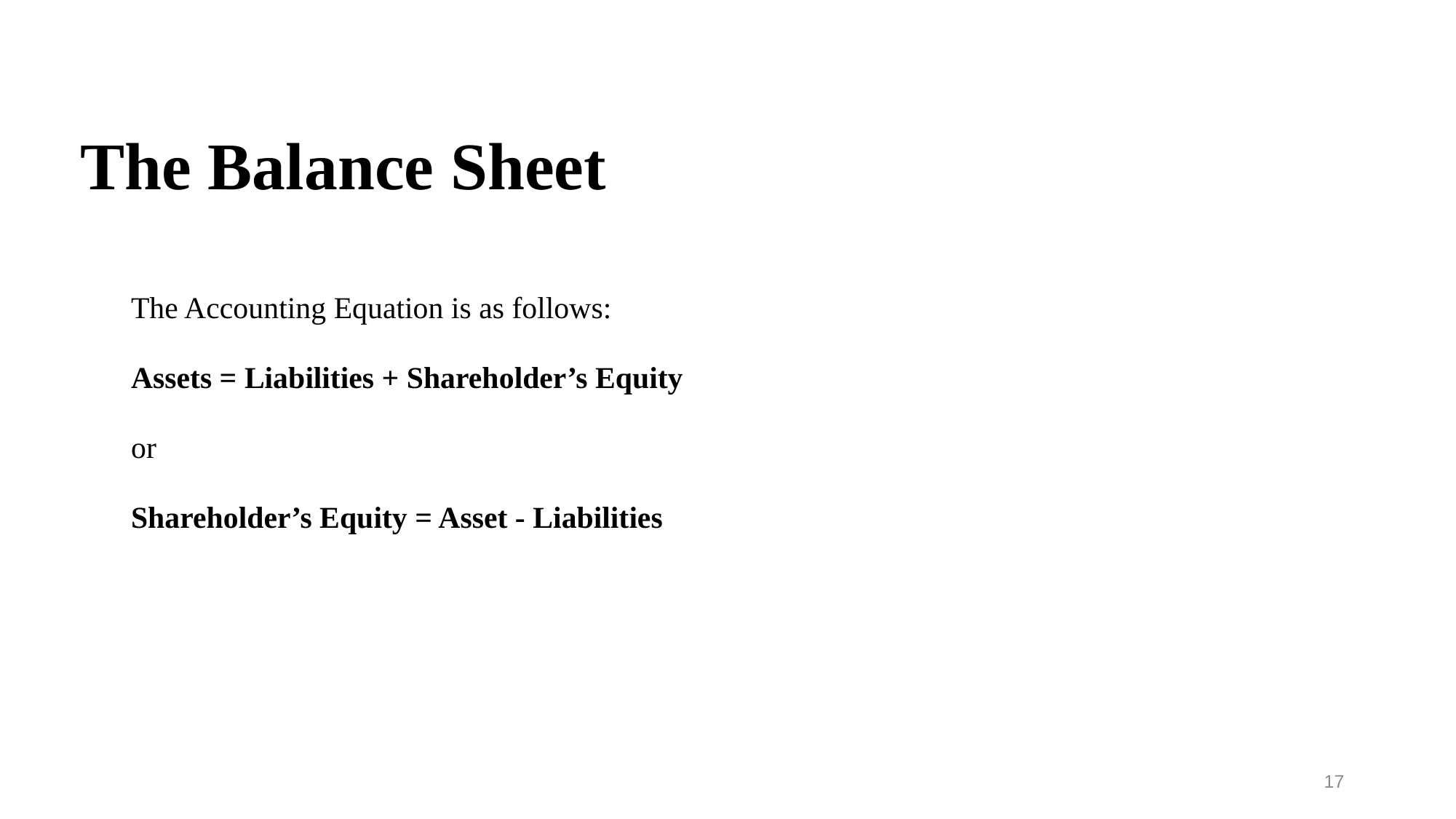

# The Balance Sheet
The Accounting Equation is as follows:
Assets = Liabilities + Shareholder’s Equity
or
Shareholder’s Equity = Asset - Liabilities
17